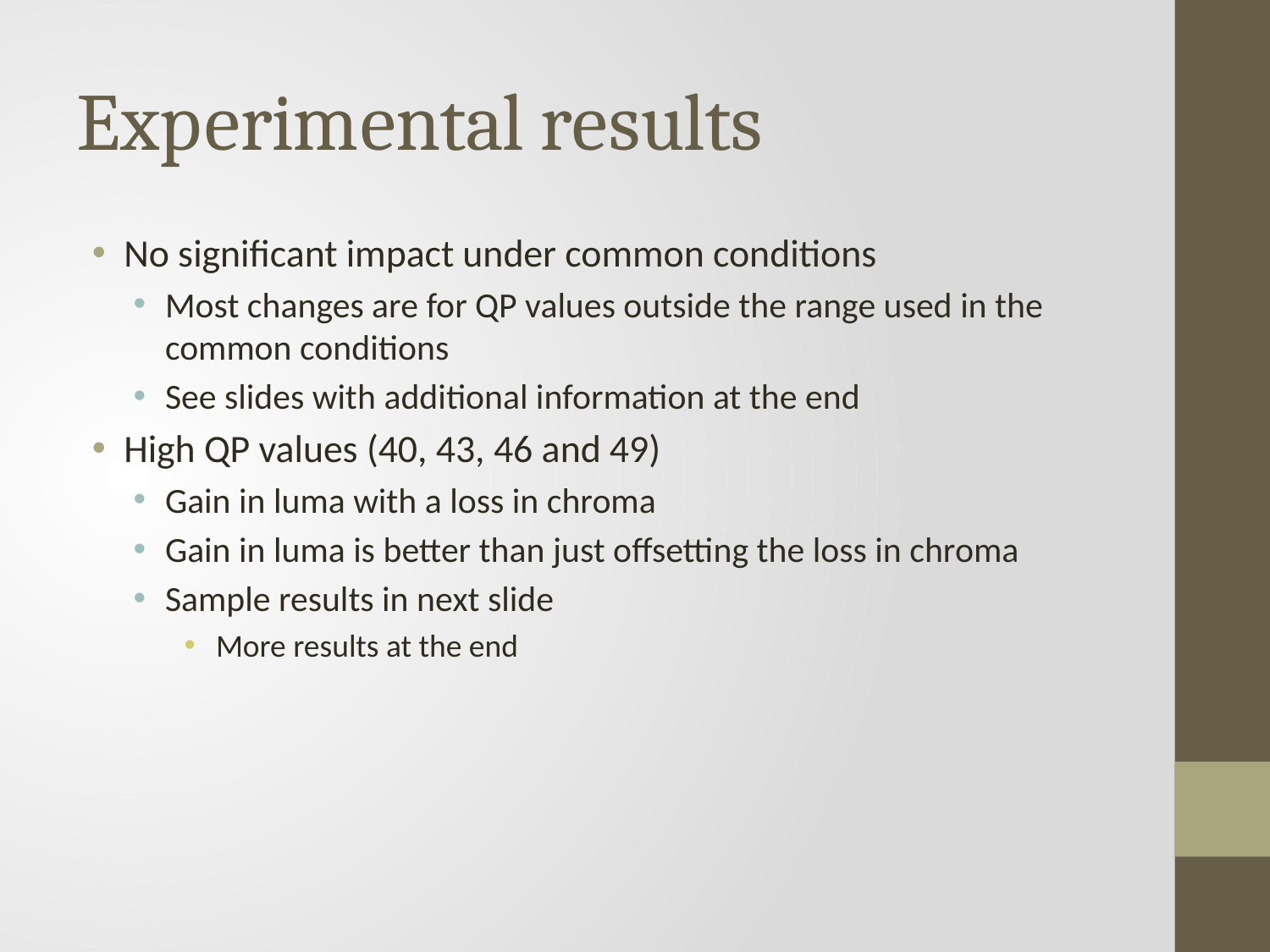

# Experimental results
No significant impact under common conditions
Most changes are for QP values outside the range used in the common conditions
See slides with additional information at the end
High QP values (40, 43, 46 and 49)
Gain in luma with a loss in chroma
Gain in luma is better than just offsetting the loss in chroma
Sample results in next slide
More results at the end